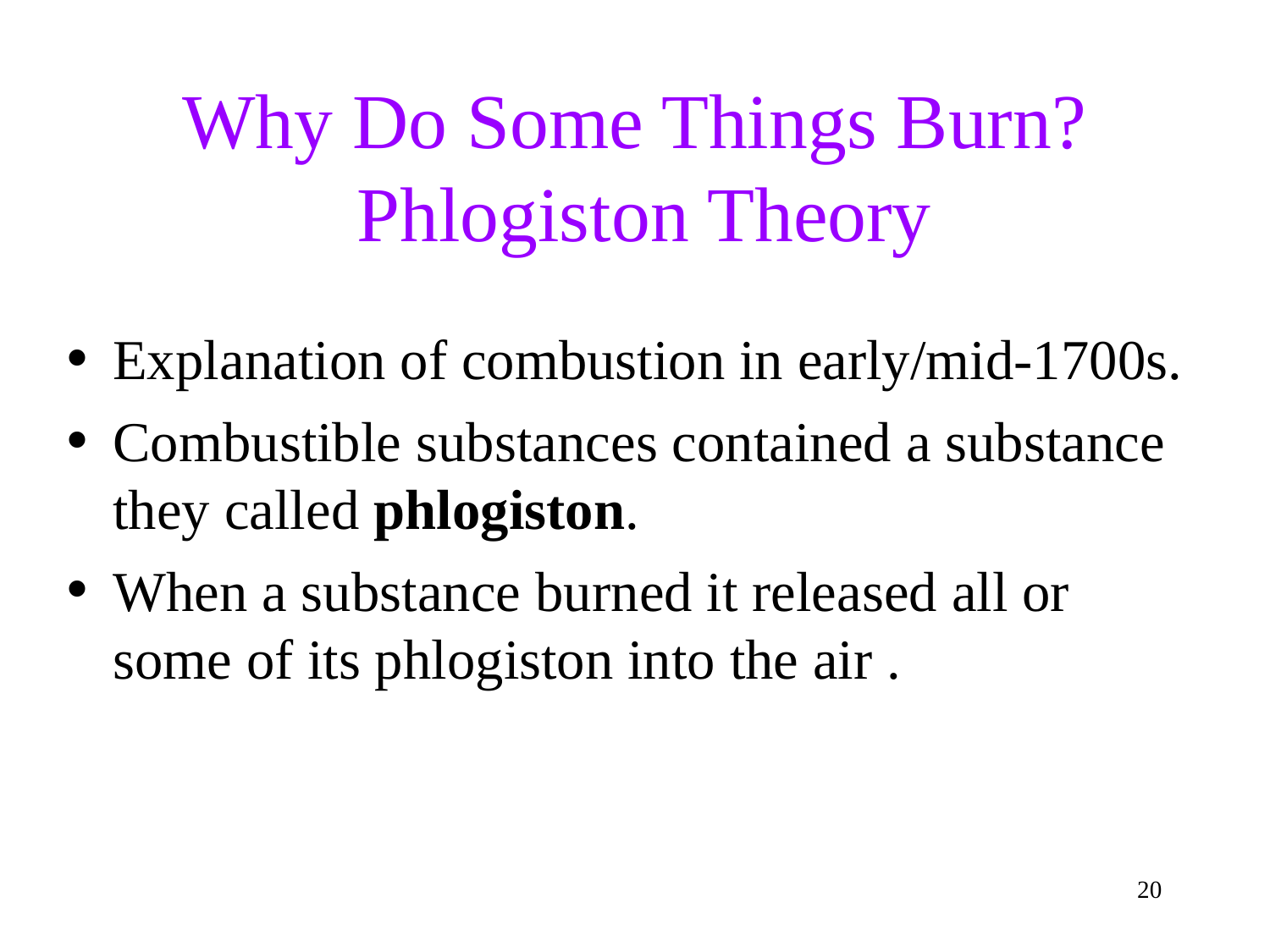

Why Do Some Things Burn?
 Phlogiston Theory
Explanation of combustion in early/mid-1700s.
Combustible substances contained a substance they called phlogiston.
When a substance burned it released all or some of its phlogiston into the air .
20